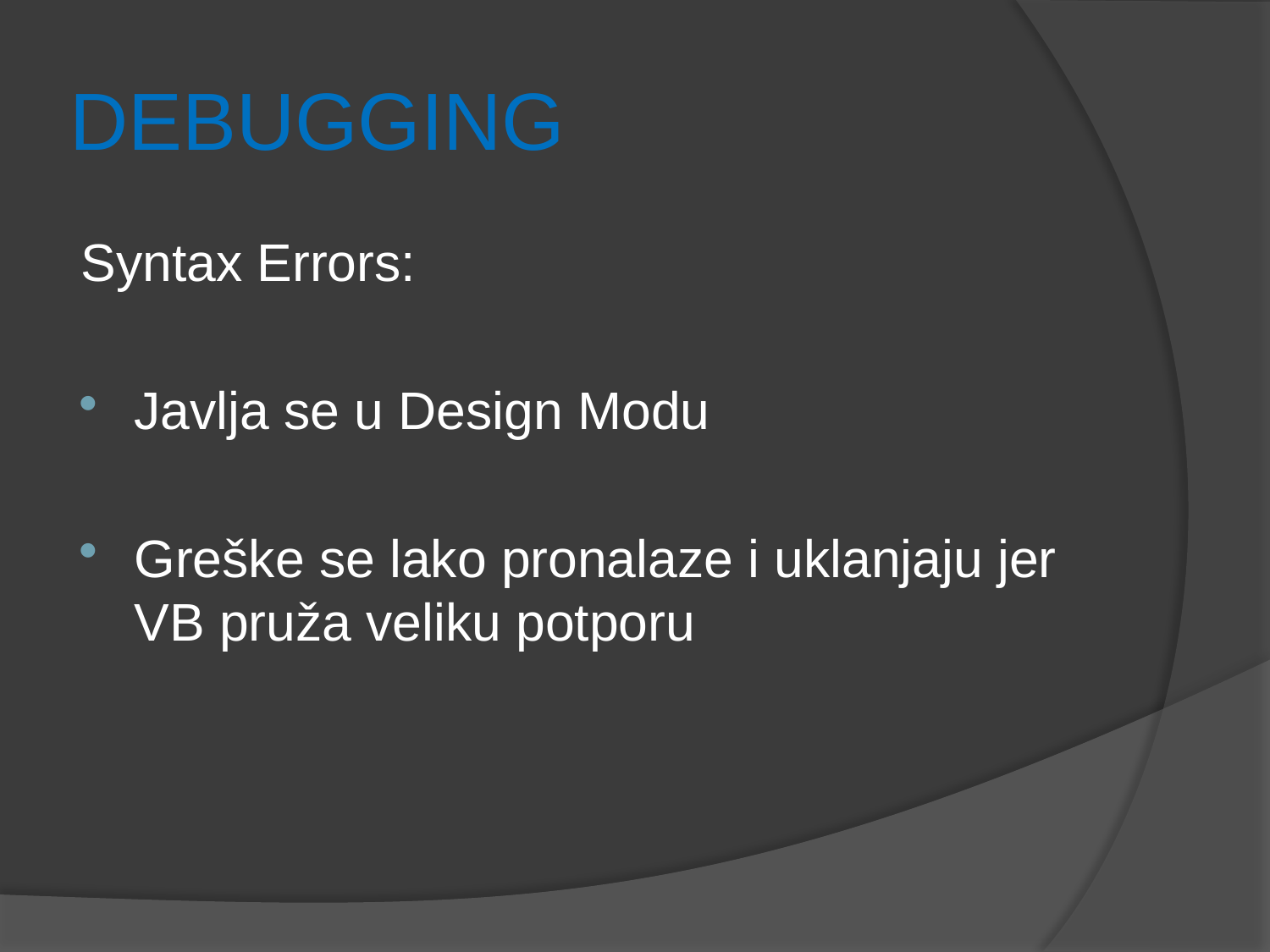

# DEBUGGING
Syntax Errors:

Javlja se u Design Modu

Greške se lako pronalaze i uklanjaju jer VB pruža veliku potporu